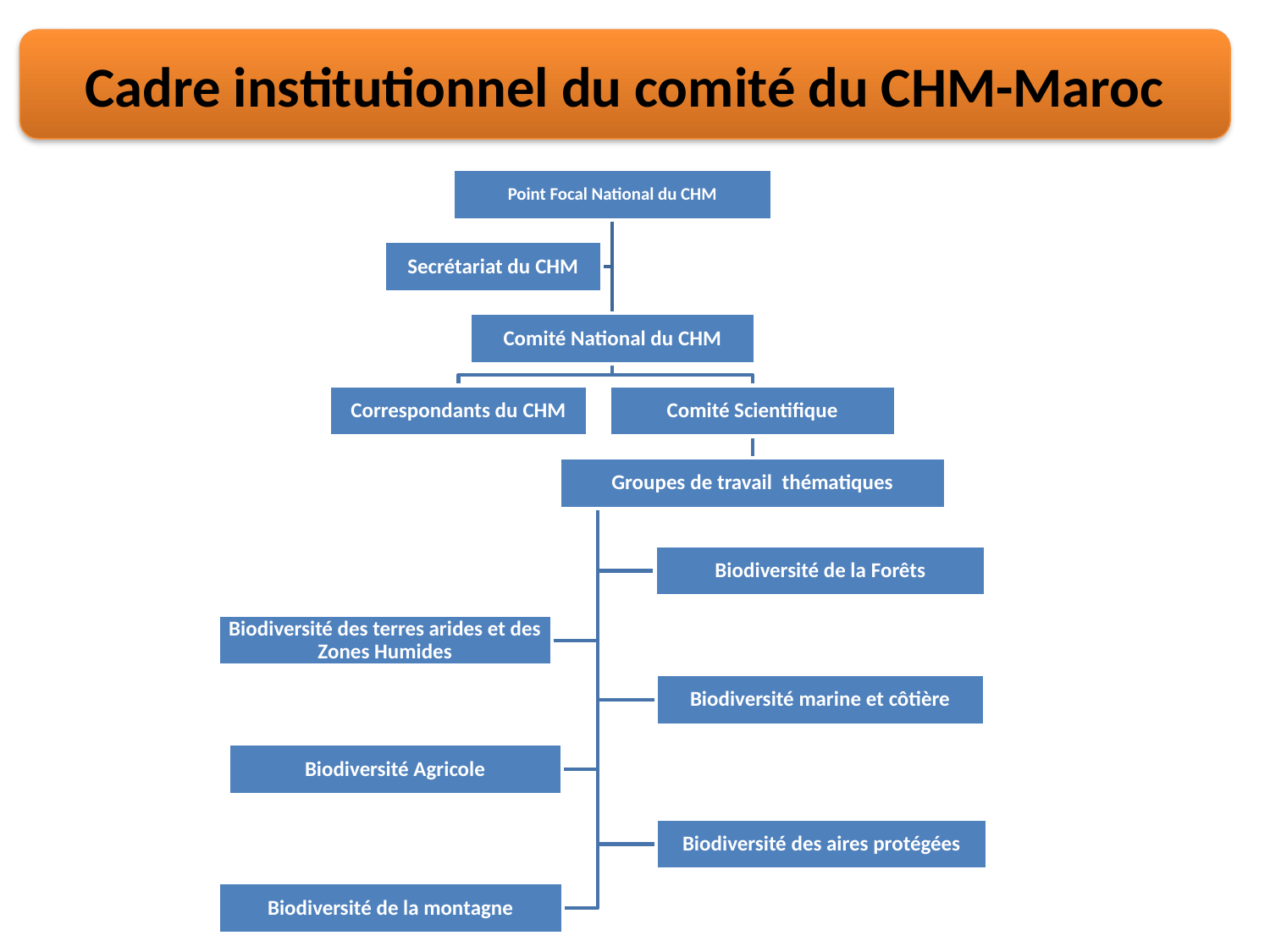

Cadre institutionnel du comité du CHM-Maroc
Point Focal National du CHM
Comité National du CHM
Correspondants du CHM
Comité Scientifique
Groupes de travail  thématiques
Biodiversité de la Forêts
Biodiversité des terres arides et des Zones Humides
Biodiversité marine et côtière
Biodiversité Agricole
Biodiversité des aires protégées
Biodiversité de la montagne
Secrétariat du CHM